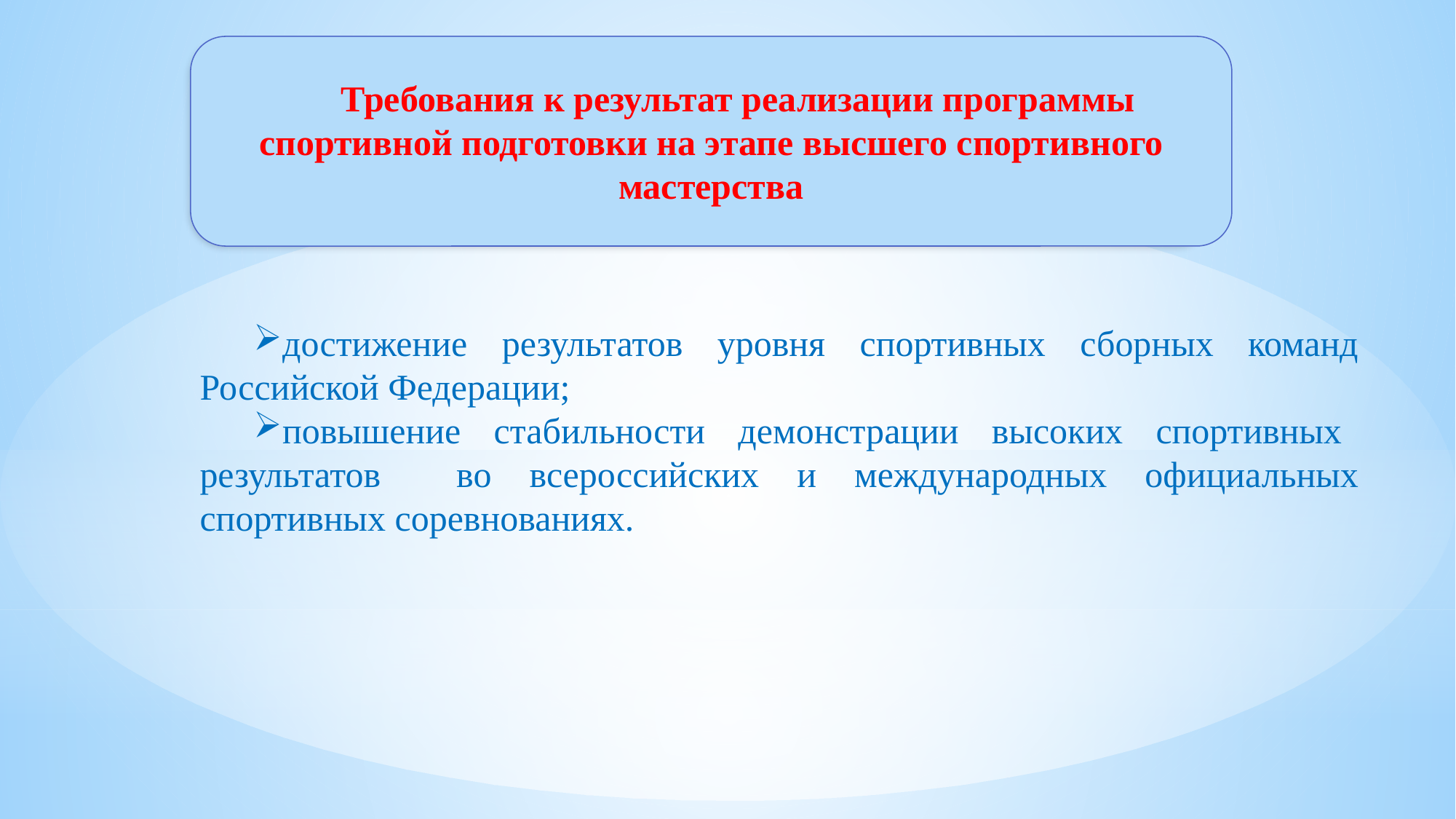

Программы спортивной подготовки
Требования к результат реализации программы спортивной подготовки на этапе высшего спортивного мастерства
достижение  результатов  уровня  спортивных  сборных  команд Российской Федерации;
повышение  стабильности  демонстрации  высоких  спортивных  результатов  во всероссийских и международных официальных спортивных соревнованиях.